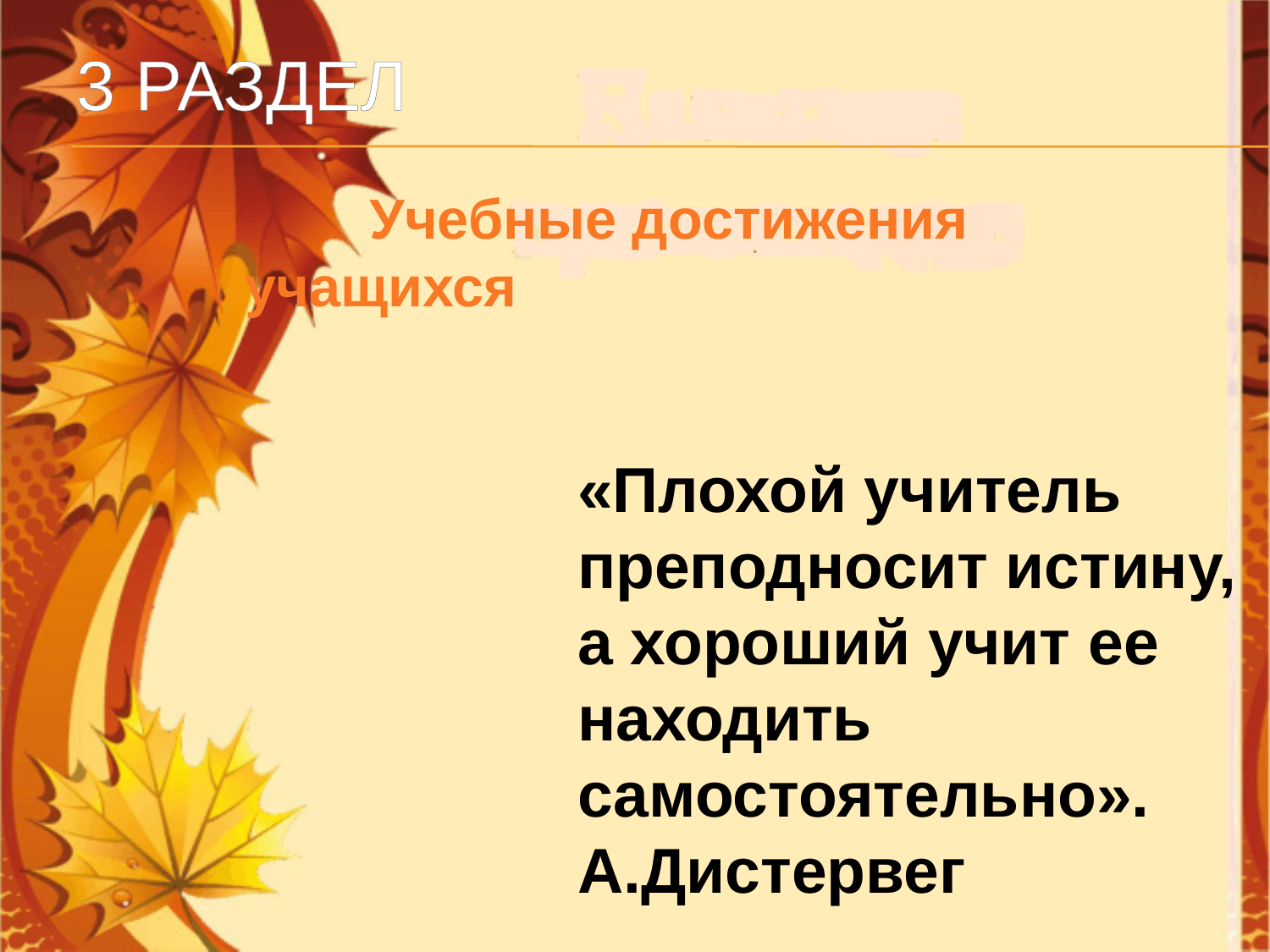

# 3 раздел
           Учебные достижения учащихся
«Плохой учитель преподносит истину, а хороший учит ее находить самостоятельно».
А.Дистервег